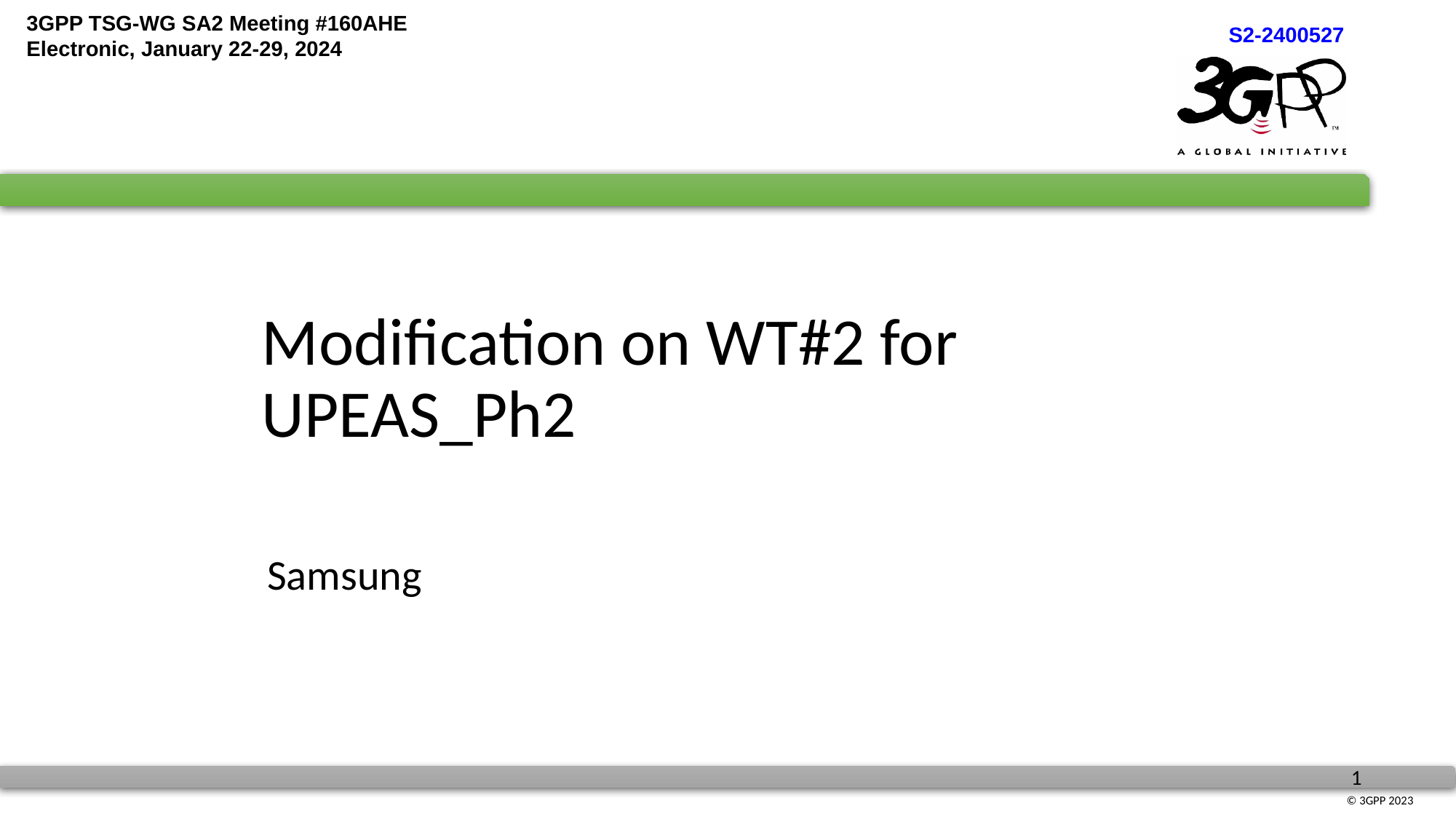

# Modification on WT#2 for UPEAS_Ph2
Samsung